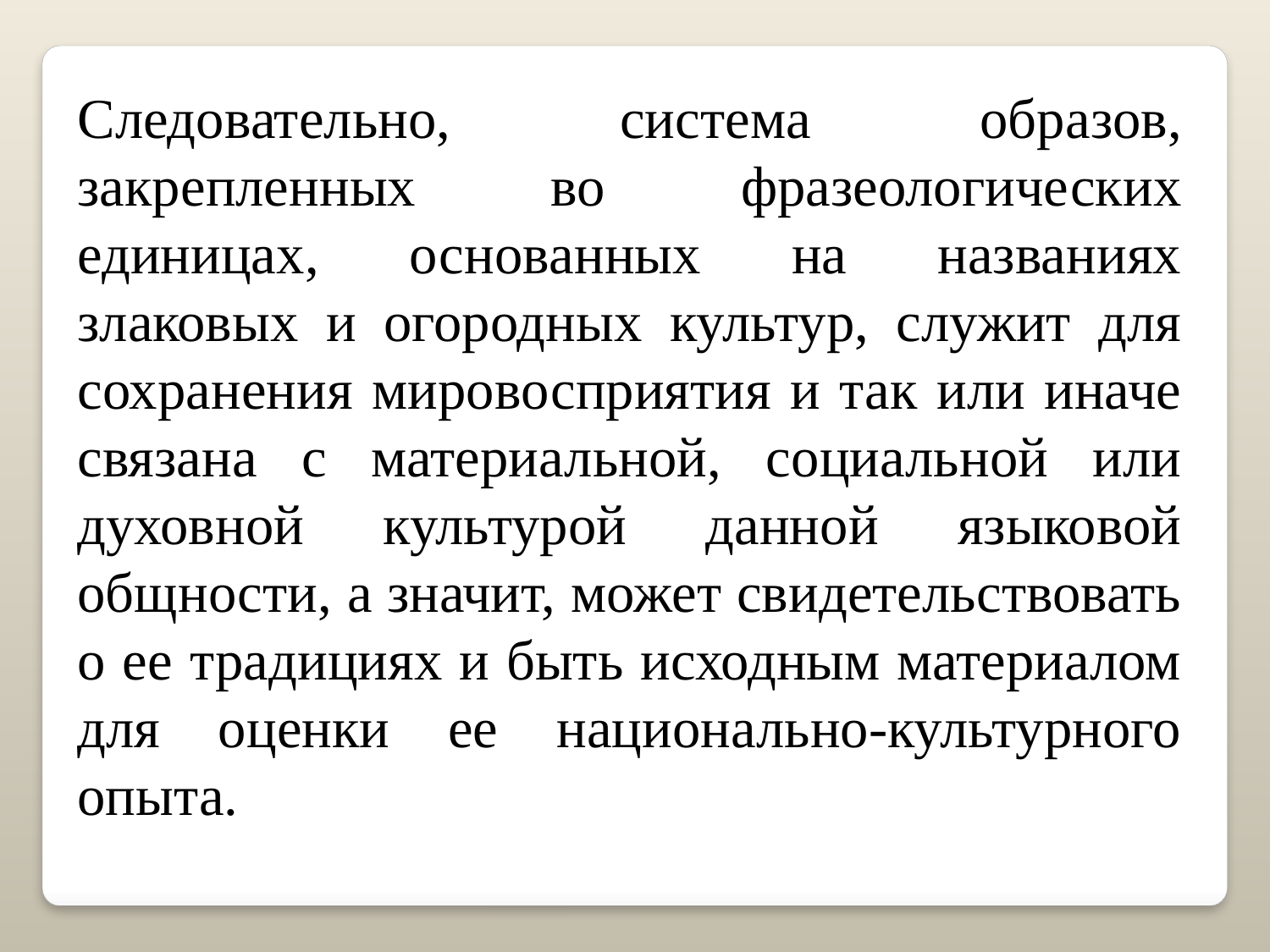

Следовательно, система образов, закрепленных во фразеологических единицах, основанных на названиях злаковых и огородных культур, служит для сохранения мировосприятия и так или иначе связана с материальной, социальной или духовной культурой данной языковой общности, а значит, может свидетельствовать о ее традициях и быть исходным материалом для оценки ее национально-культурного опыта.